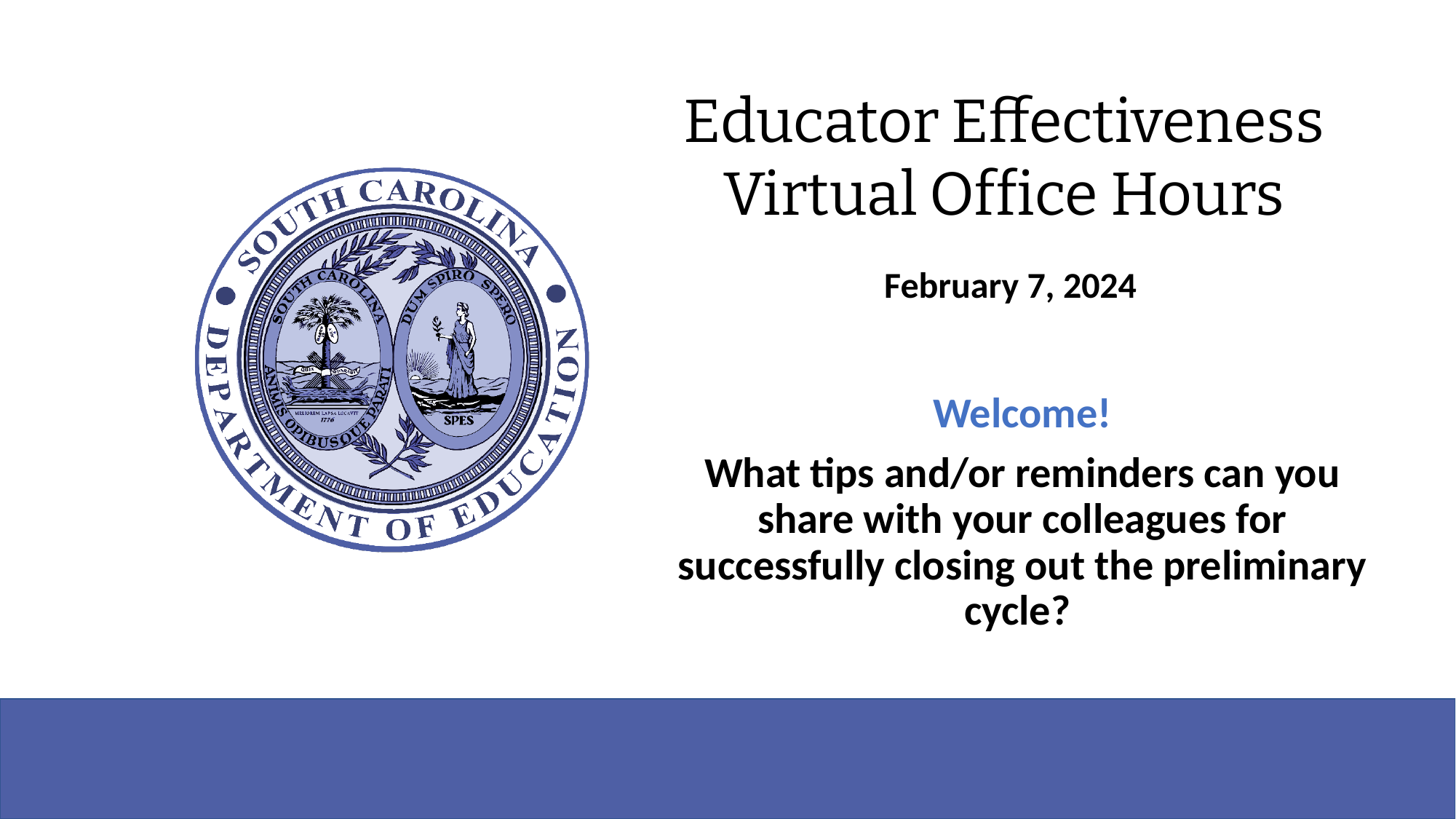

# Educator Effectiveness Virtual Office Hours
February 7, 2024

Welcome!
What tips and/or reminders can you share with your colleagues for successfully closing out the preliminary cycle?